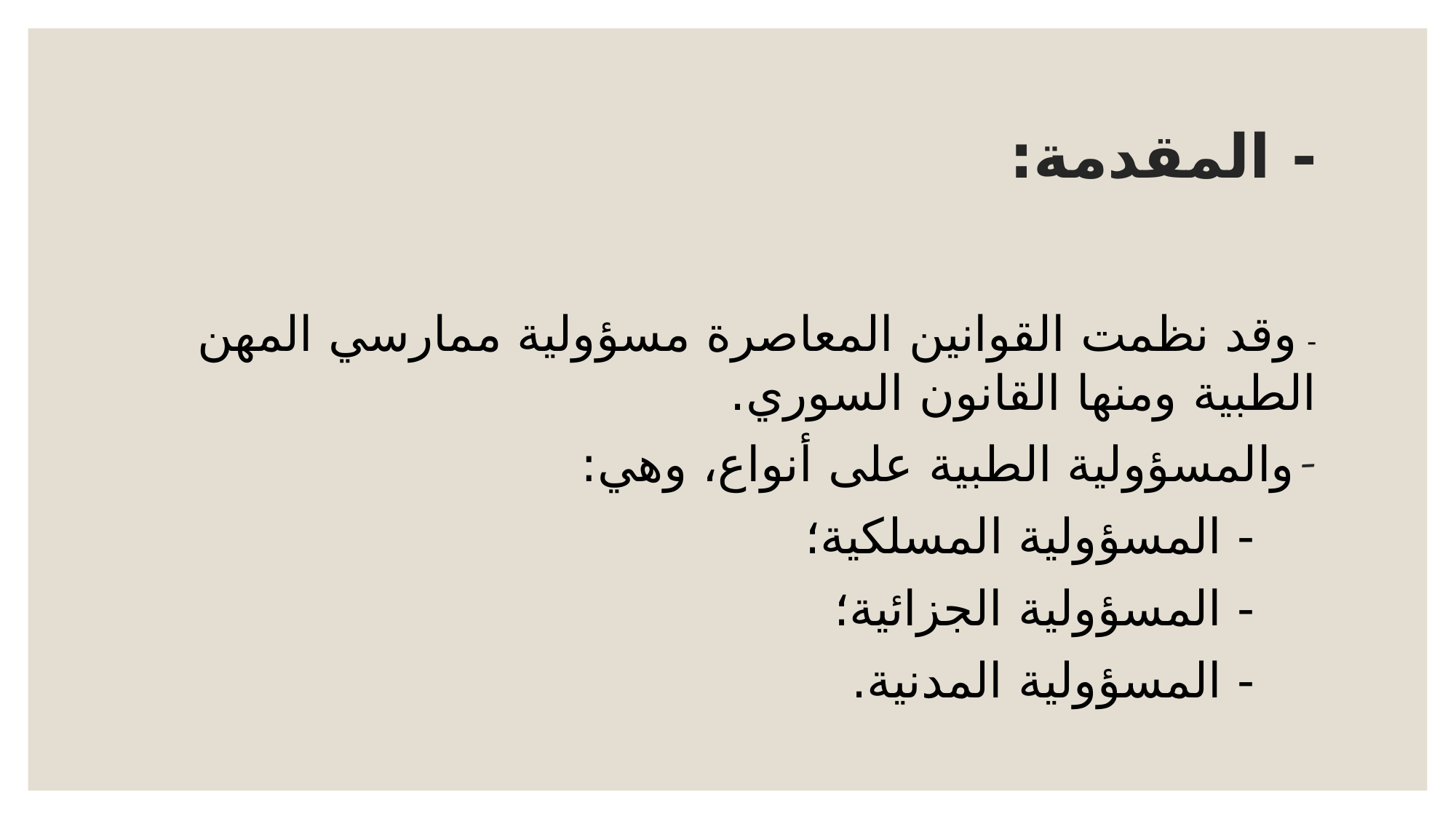

# - المقدمة:

- وقد نظمت القوانين المعاصرة مسؤولية ممارسي المهن الطبية ومنها القانون السوري.
والمسؤولية الطبية على أنواع، وهي:
    - المسؤولية المسلكية؛
    - المسؤولية الجزائية؛
    - المسؤولية المدنية.